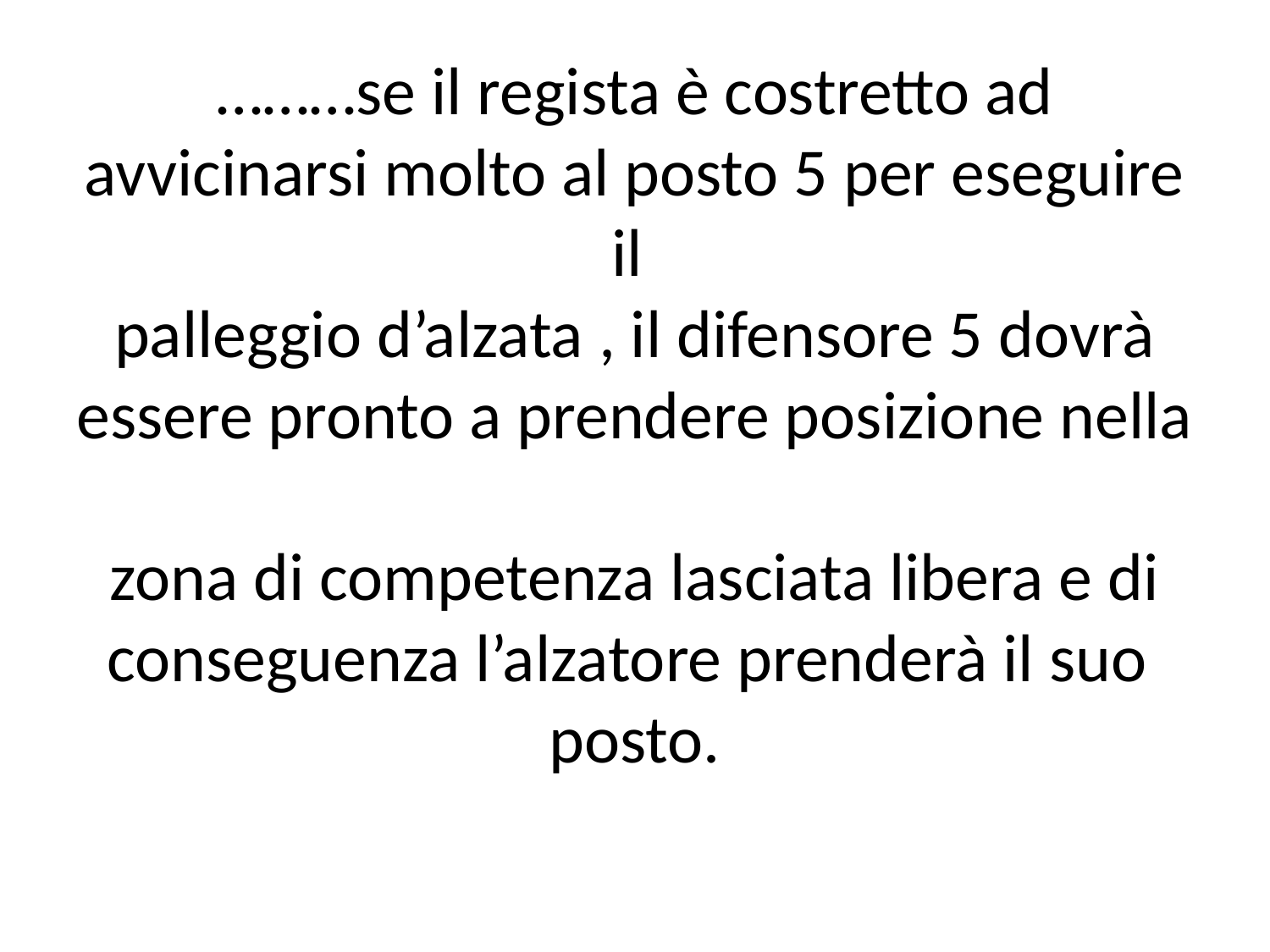

# ………se il regista è costretto ad avvicinarsi molto al posto 5 per eseguire il palleggio d’alzata , il difensore 5 dovrà essere pronto a prendere posizione nella zona di competenza lasciata libera e di conseguenza l’alzatore prenderà il suo posto.